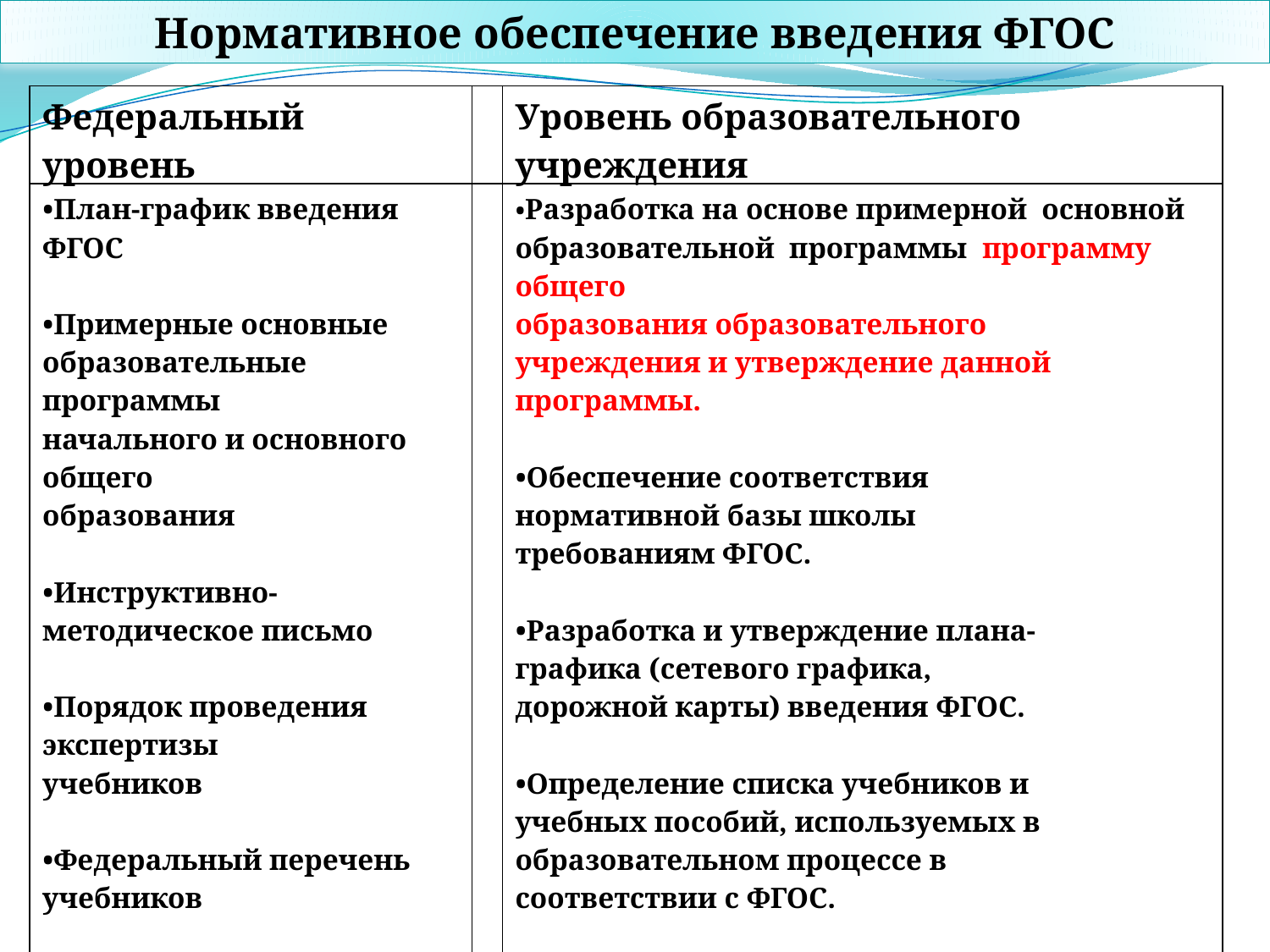

Нормативное обеспечение введения ФГОС
| Федеральный уровень |  | Уровень образовательного учреждения |
| --- | --- | --- |
| •План-график введения ФГОС •Примерные основные образовательные программы начального и основного общего образования •Инструктивно-методическое письмо •Порядок проведения экспертизы учебников •Федеральный перечень учебников •Федеральные требования к оснащению образовательного процесса |  | •Разработка на основе примерной основной образовательной программы программу общего образования образовательного учреждения и утверждение данной программы. •Обеспечение соответствия нормативной базы школы требованиям ФГОС. •Разработка и утверждение плана- графика (сетевого графика, дорожной карты) введения ФГОС. •Определение списка учебников и учебных пособий, используемых в образовательном процессе в соответствии с ФГОС. |